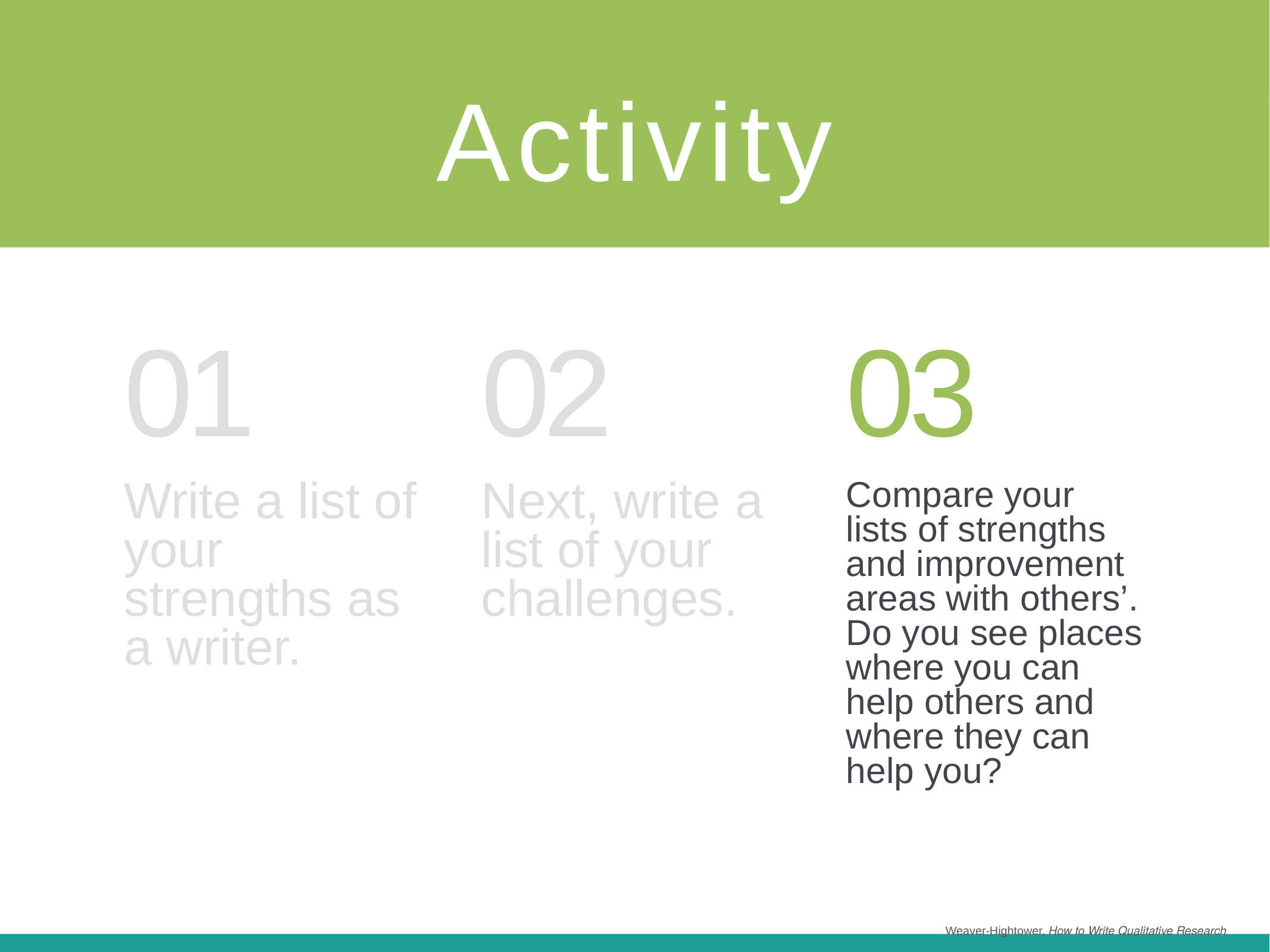

# Activity
01
02
03
Write a list of your strengths as a writer.
Next, write a list of your challenges.
Compare your lists of strengths and improvement areas with others’. Do you see places where you can help others and where they can help you?